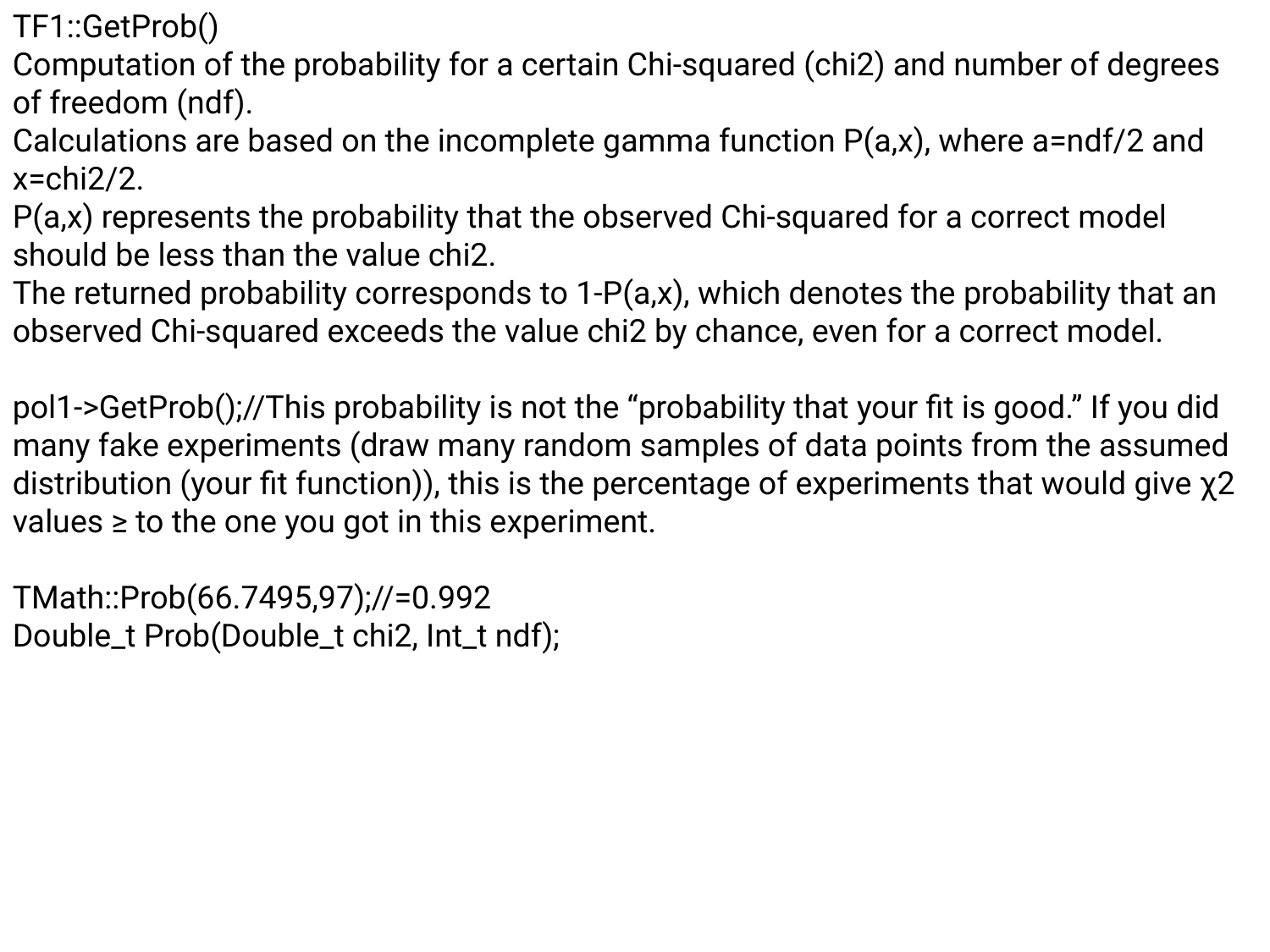

TF1::GetProb()
Computation of the probability for a certain Chi-squared (chi2) and number of degrees of freedom (ndf).
Calculations are based on the incomplete gamma function P(a,x), where a=ndf/2 and x=chi2/2.
P(a,x) represents the probability that the observed Chi-squared for a correct model should be less than the value chi2.
The returned probability corresponds to 1-P(a,x), which denotes the probability that an observed Chi-squared exceeds the value chi2 by chance, even for a correct model.

pol1->GetProb();//This probability is not the “probability that your fit is good.” If you did many fake experiments (draw many random samples of data points from the assumed distribution (your fit function)), this is the percentage of experiments that would give χ2 values ≥ to the one you got in this experiment.

TMath::Prob(66.7495,97);//=0.992
Double_t Prob(Double_t chi2, Int_t ndf);